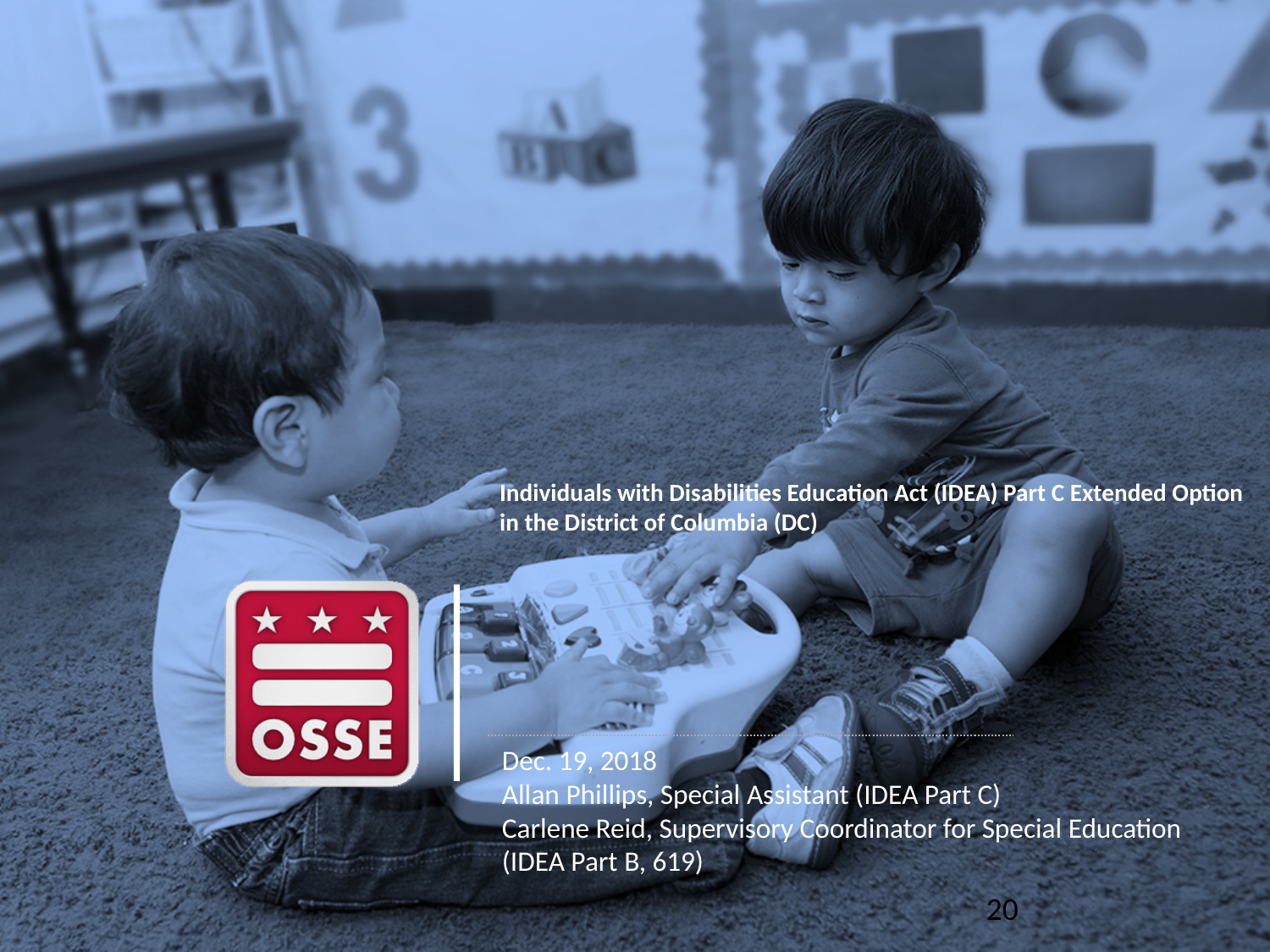

Individuals with Disabilities Education Act (IDEA) Part C Extended Option in the District of Columbia (DC)
Dec. 19, 2018
Allan Phillips, Special Assistant (IDEA Part C)
Carlene Reid, Supervisory Coordinator for Special Education (IDEA Part B, 619)
20